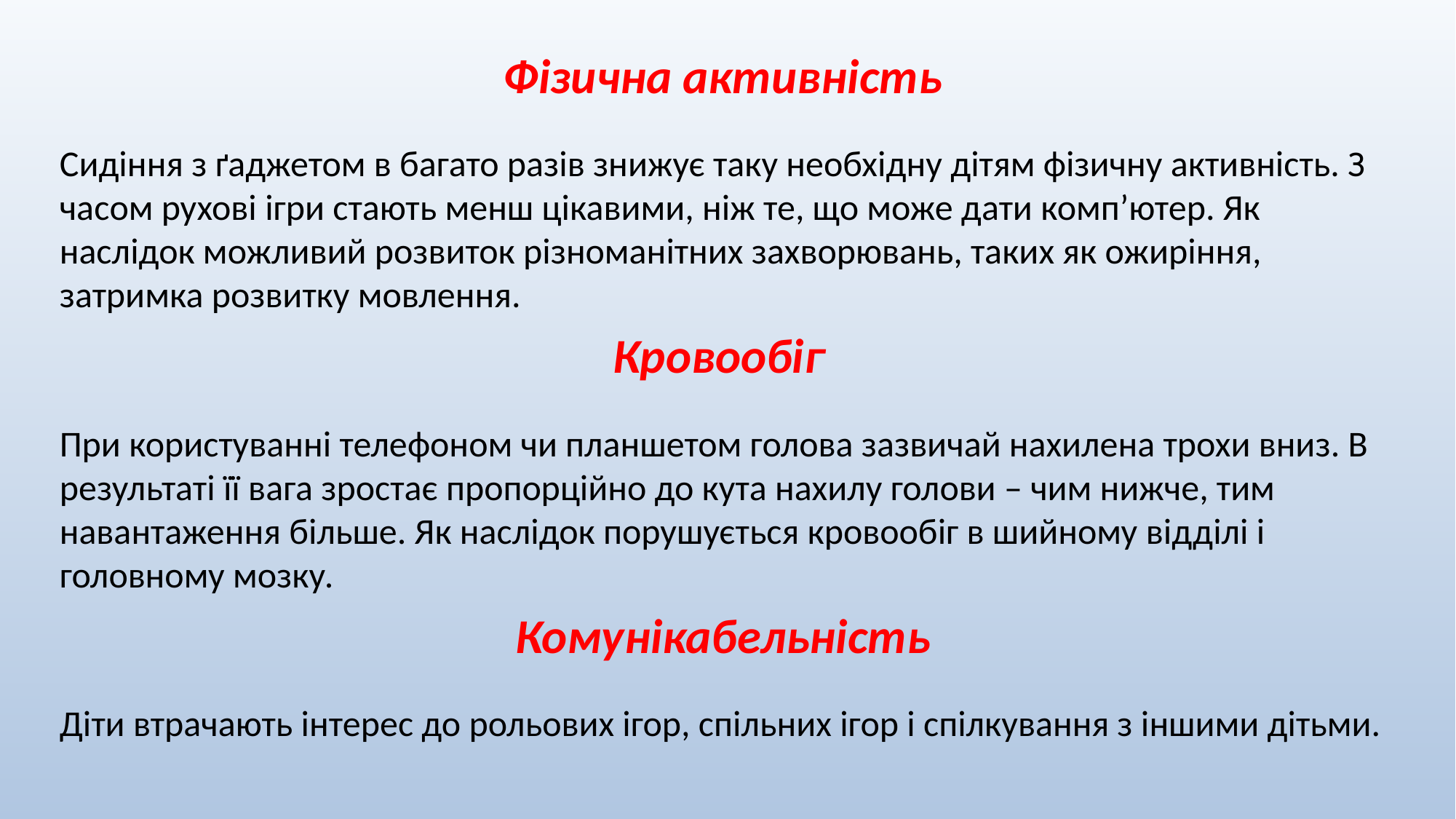

Фізична активність

Сидіння з ґаджетом в багато разів знижує таку необхідну дітям фізичну активність. З часом рухові ігри стають менш цікавими, ніж те, що може дати комп’ютер. Як наслідок можливий розвиток різноманітних захворювань, таких як ожиріння, затримка розвитку мовлення.
Кровообіг

При користуванні телефоном чи планшетом голова зазвичай нахилена трохи вниз. В результаті її вага зростає пропорційно до кута нахилу голови – чим нижче, тим навантаження більше. Як наслідок порушується кровообіг в шийному відділі і головному мозку.
Комунікабельність

Діти втрачають інтерес до рольових ігор, спільних ігор і спілкування з іншими дітьми.